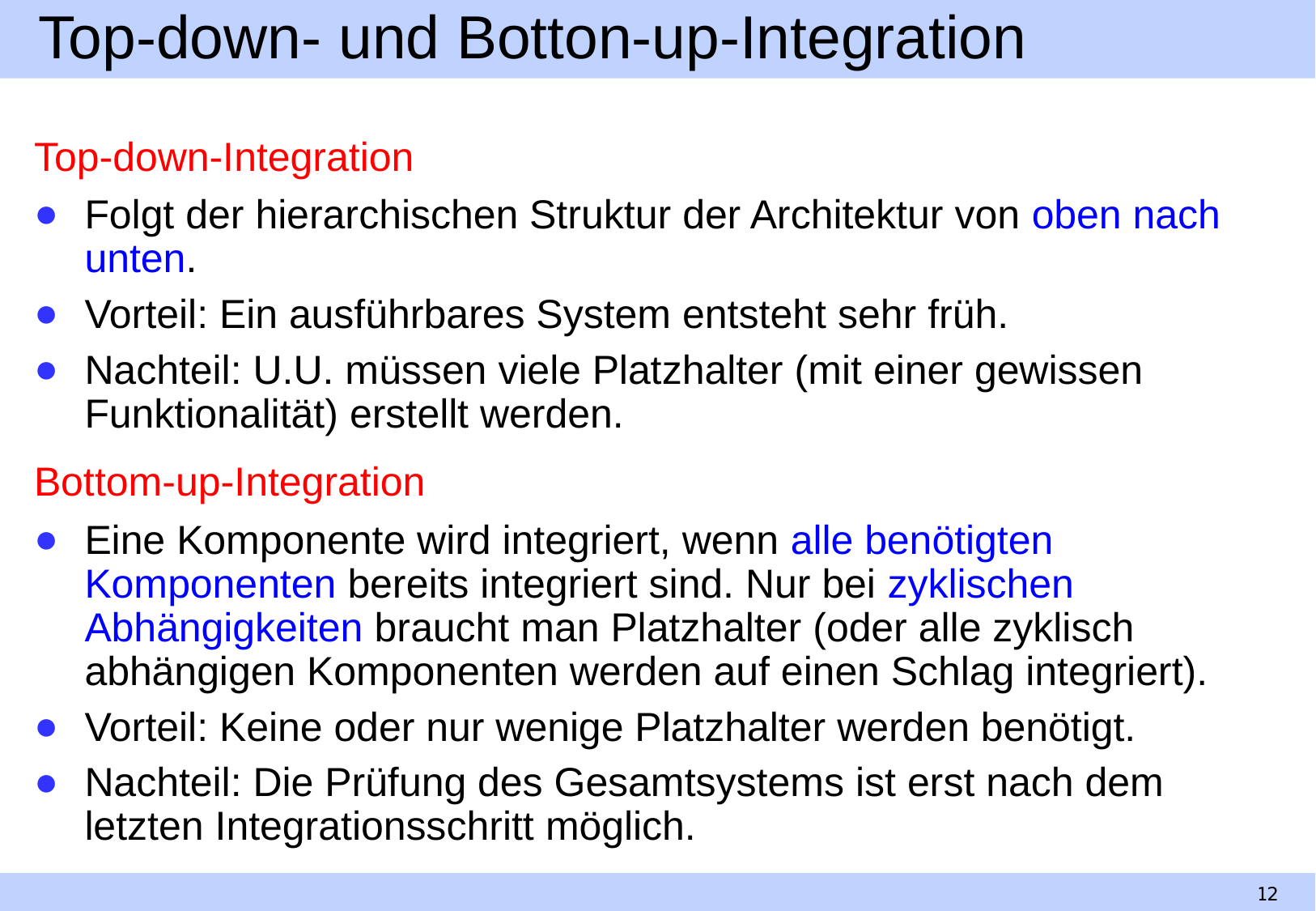

# Top-down- und Botton-up-Integration
Top-down-Integration
Folgt der hierarchischen Struktur der Architektur von oben nach unten.
Vorteil: Ein ausführbares System entsteht sehr früh.
Nachteil: U.U. müssen viele Platzhalter (mit einer gewissen Funktionalität) erstellt werden.
Bottom-up-Integration
Eine Komponente wird integriert, wenn alle benötigten Komponenten bereits integriert sind. Nur bei zyklischen Abhängigkeiten braucht man Platzhalter (oder alle zyklisch abhängigen Komponenten werden auf einen Schlag integriert).
Vorteil: Keine oder nur wenige Platzhalter werden benötigt.
Nachteil: Die Prüfung des Gesamtsystems ist erst nach dem letzten Integrationsschritt möglich.
12